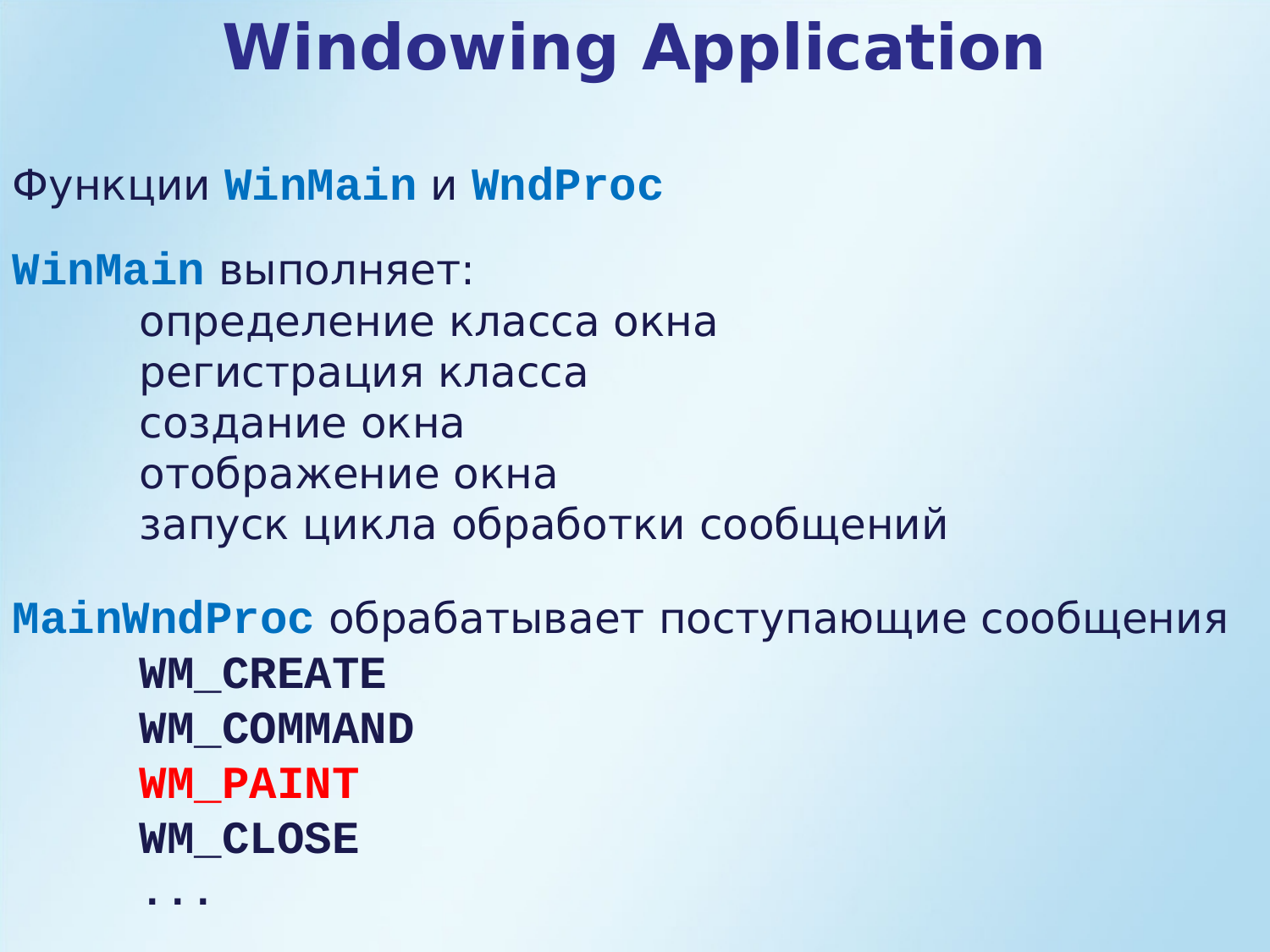

Windowing Application
Функции WinMain и WndProc
WinMain выполняет:
	определение класса окна
	регистрация класса
	создание окна
	отображение окна
	запуск цикла обработки сообщений
MainWndProc обрабатывает поступающие сообщения
	WM_CREATE
	WM_COMMAND
	WM_PAINT
	WM_CLOSE
	...